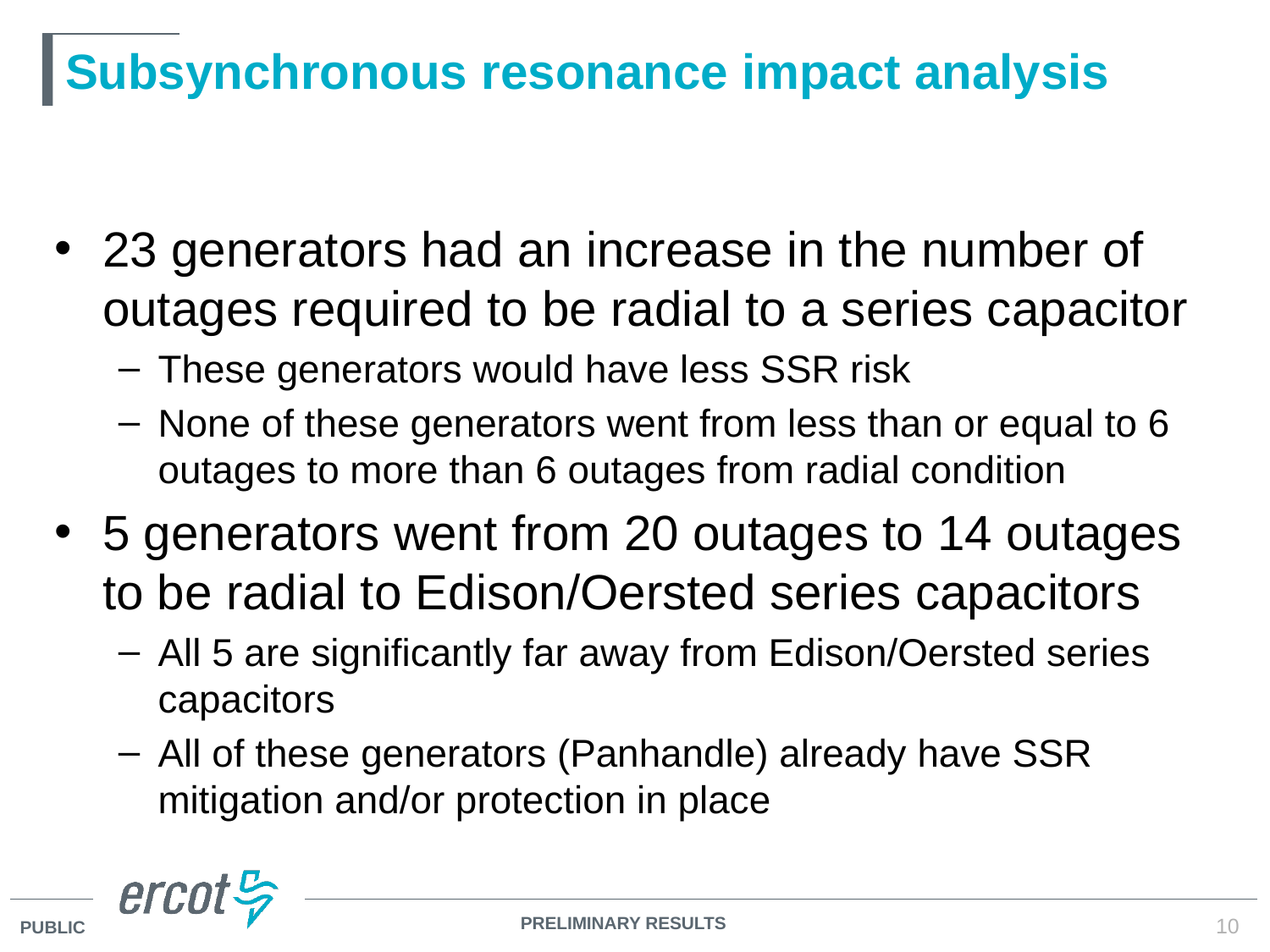

# Subsynchronous resonance impact analysis
23 generators had an increase in the number of outages required to be radial to a series capacitor
These generators would have less SSR risk
None of these generators went from less than or equal to 6 outages to more than 6 outages from radial condition
5 generators went from 20 outages to 14 outages to be radial to Edison/Oersted series capacitors
All 5 are significantly far away from Edison/Oersted series capacitors
All of these generators (Panhandle) already have SSR mitigation and/or protection in place
PRELIMINARY RESULTS
10